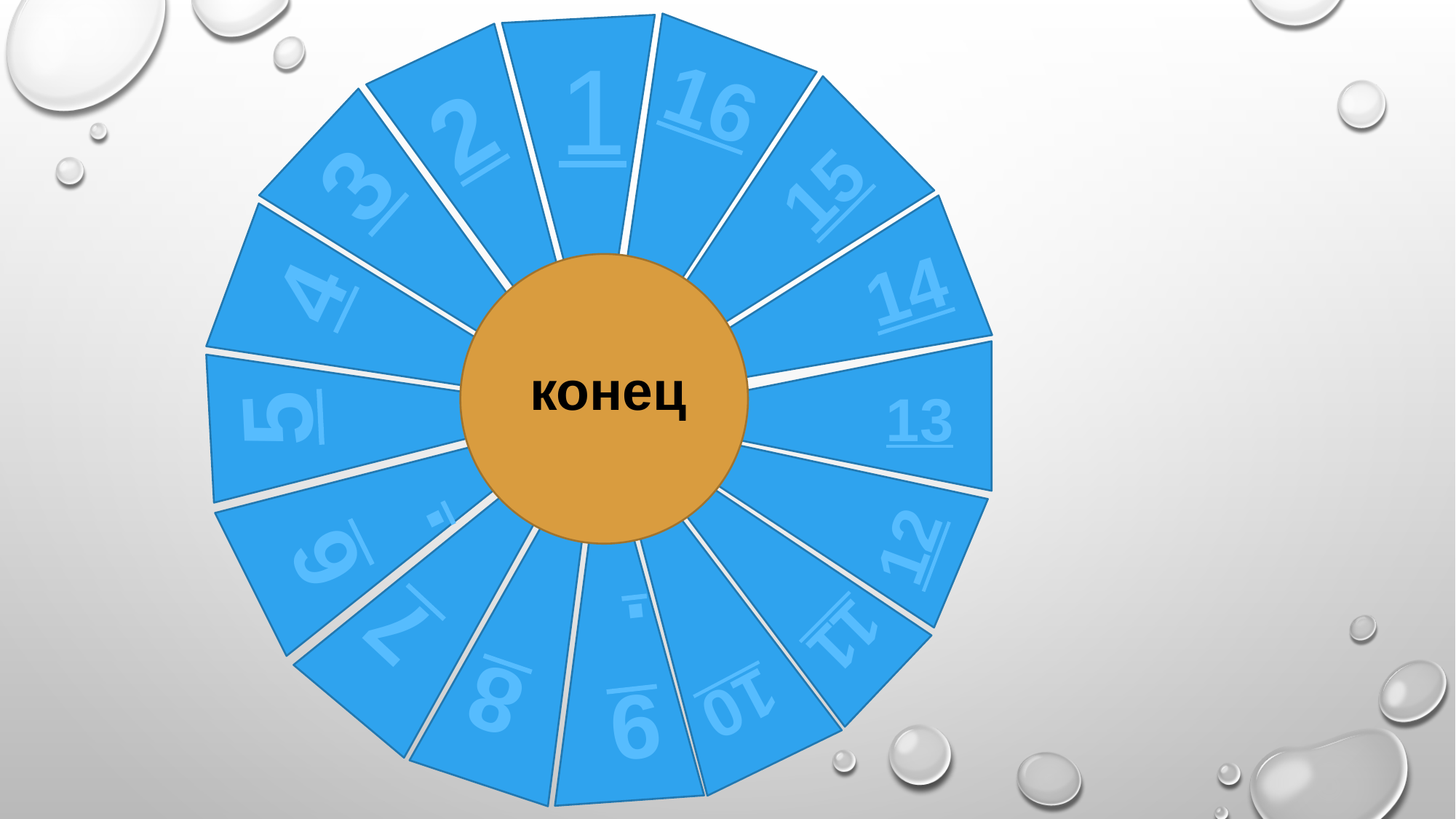

1

16
2

3
15

4
14

конец

5
13

6.
12
7
11
8
10
9.